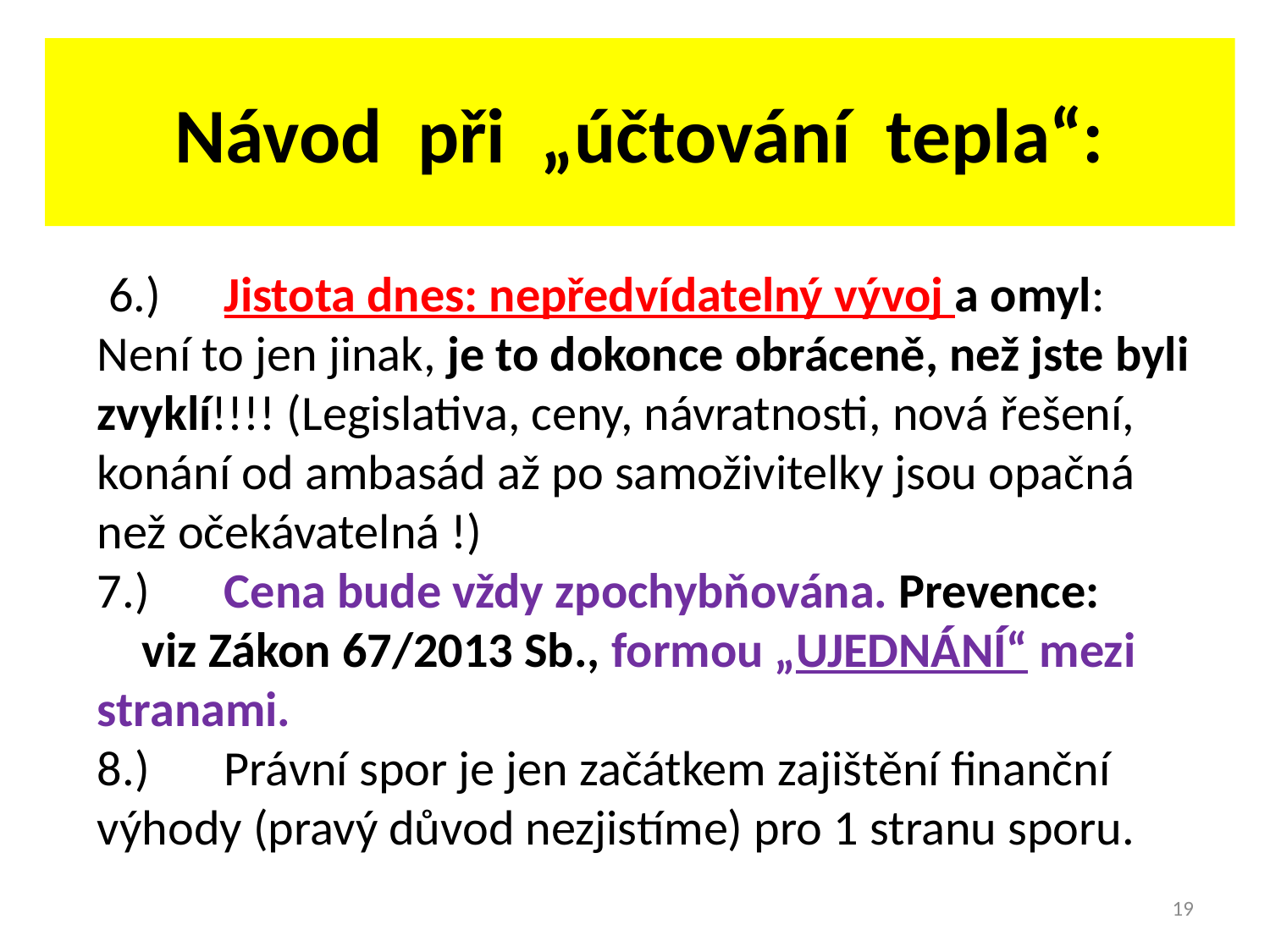

# Návod  při  „účtování  tepla“:
 6.)	Jistota dnes: nepředvídatelný vývoj a omyl:
Není to jen jinak, je to dokonce obráceně, než jste byli zvyklí!!!! (Legislativa, ceny, návratnosti, nová řešení, konání od ambasád až po samoživitelky jsou opačná než očekávatelná !)
7.)	Cena bude vždy zpochybňována. Prevence:
    viz Zákon 67/2013 Sb., formou „UJEDNÁNÍ“ mezi stranami.
8.)	Právní spor je jen začátkem zajištění finanční výhody (pravý důvod nezjistíme) pro 1 stranu sporu.

19